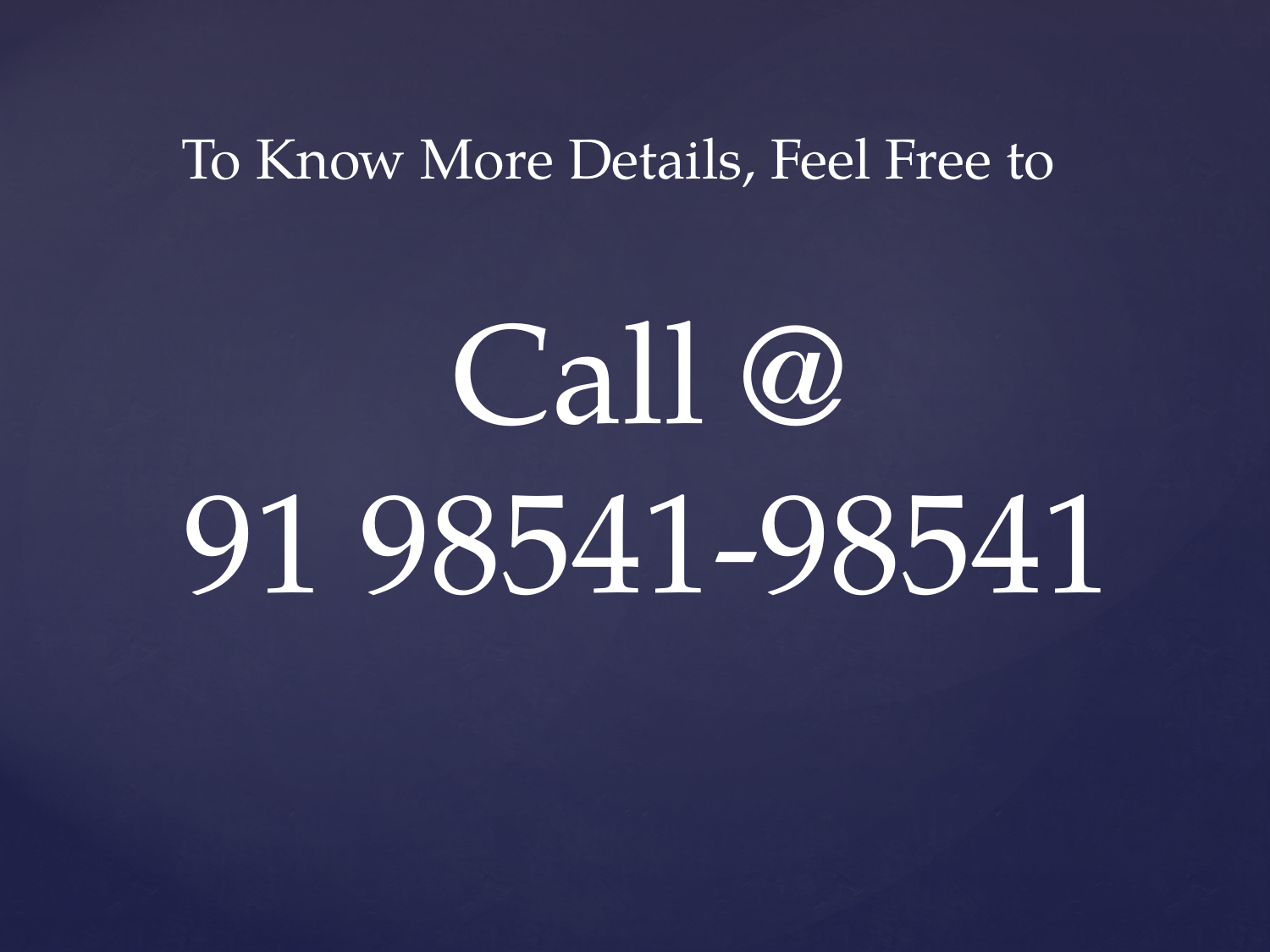

To Know More Details, Feel Free to
# Call @ 91 98541-98541